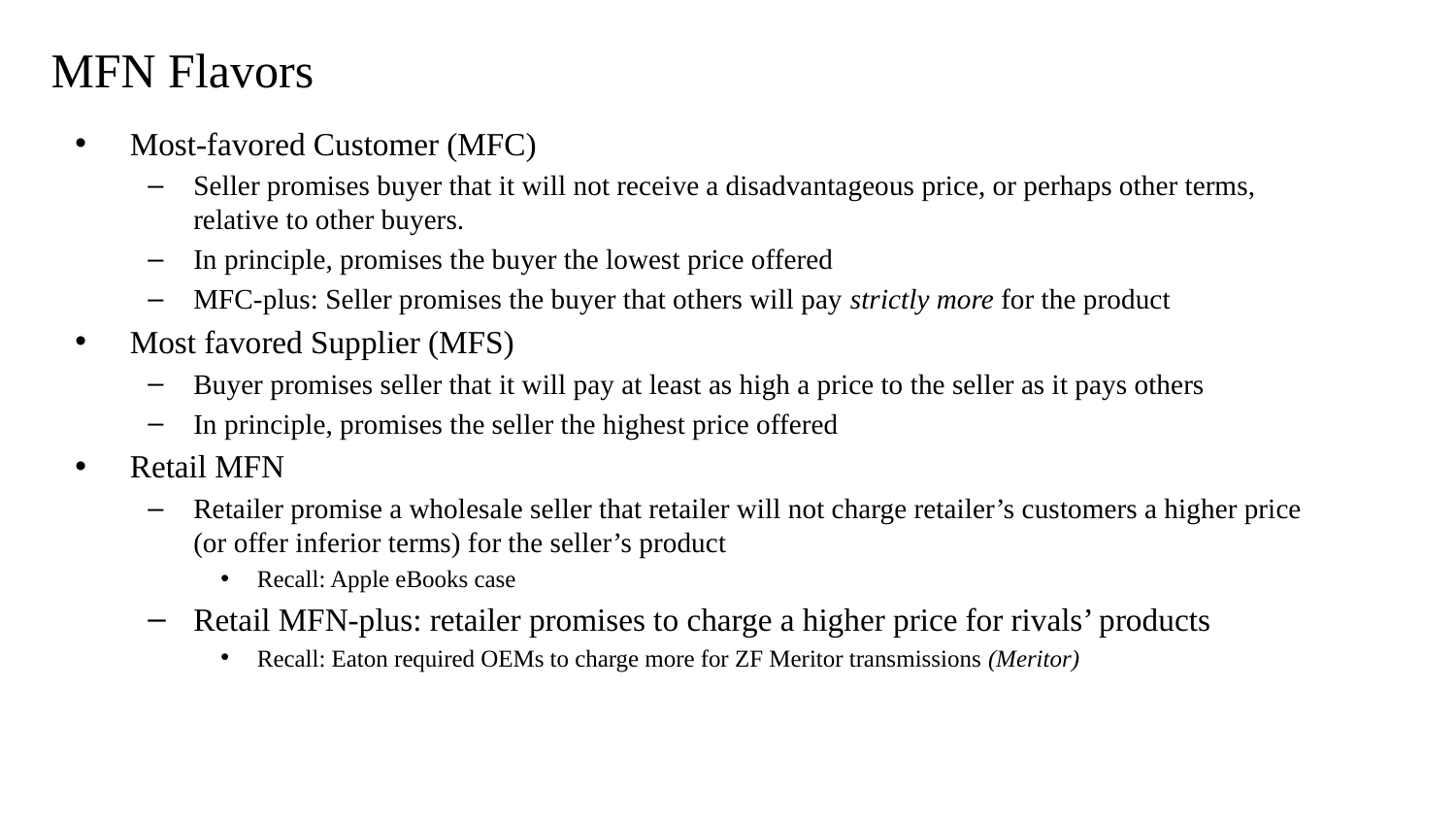

# MFN Flavors
Most-favored Customer (MFC)
Seller promises buyer that it will not receive a disadvantageous price, or perhaps other terms,
relative to other buyers.
In principle, promises the buyer the lowest price offered
MFC-plus: Seller promises the buyer that others will pay strictly more for the product
Most favored Supplier (MFS)
Buyer promises seller that it will pay at least as high a price to the seller as it pays others
In principle, promises the seller the highest price offered
Retail MFN
Retailer promise a wholesale seller that retailer will not charge retailer’s customers a higher price
(or offer inferior terms) for the seller’s product
Recall: Apple eBooks case
Retail MFN-plus: retailer promises to charge a higher price for rivals’ products
Recall: Eaton required OEMs to charge more for ZF Meritor transmissions (Meritor)